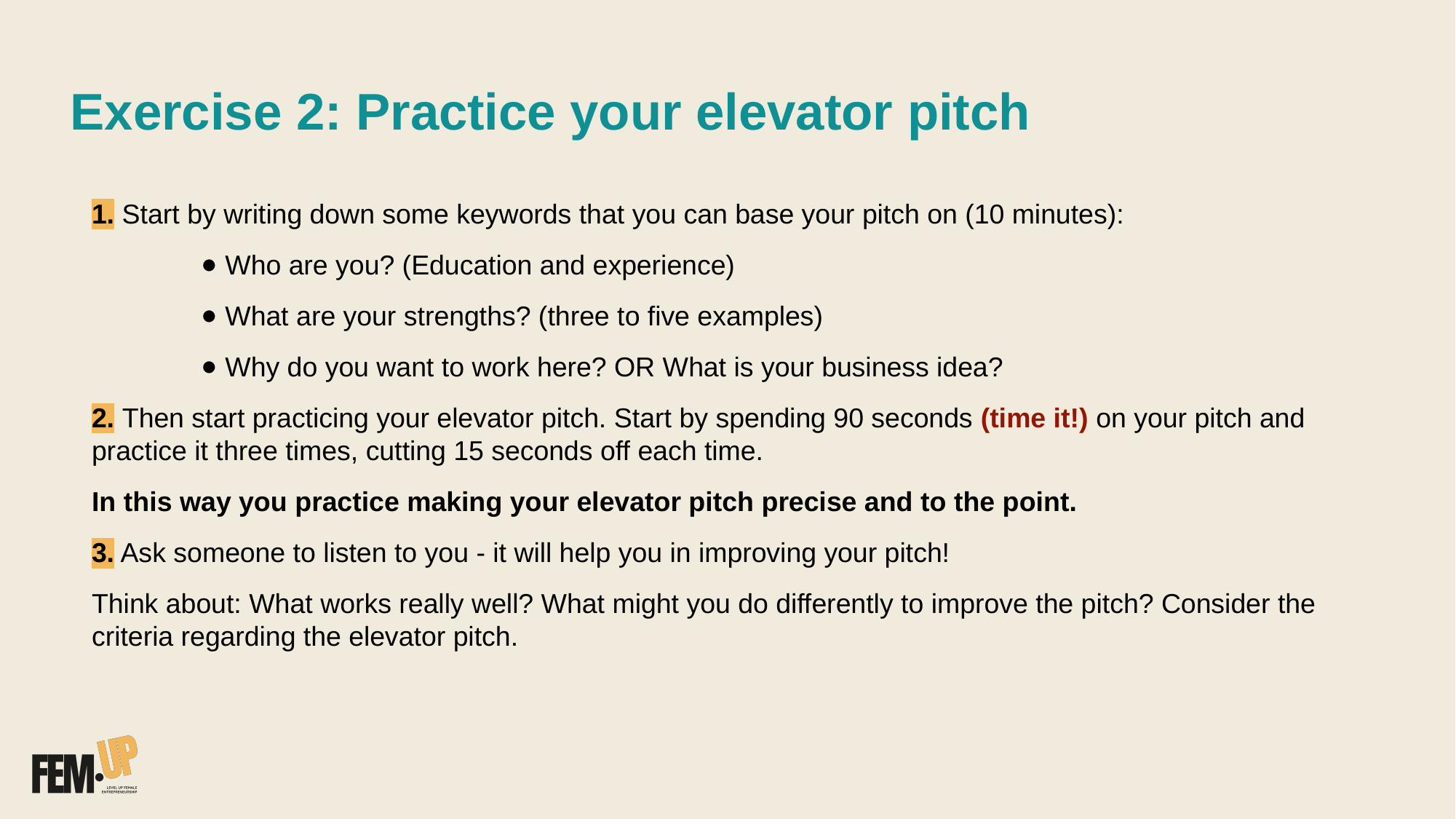

# Exercise 2: Practice your elevator pitch
1. Start by writing down some keywords that you can base your pitch on (10 minutes):
 Who are you? (Education and experience)
 What are your strengths? (three to five examples)
 Why do you want to work here? OR What is your business idea?
2. Then start practicing your elevator pitch. Start by spending 90 seconds (time it!) on your pitch and practice it three times, cutting 15 seconds off each time.
In this way you practice making your elevator pitch precise and to the point.
3. Ask someone to listen to you - it will help you in improving your pitch!
Think about: What works really well? What might you do differently to improve the pitch? Consider the criteria regarding the elevator pitch.